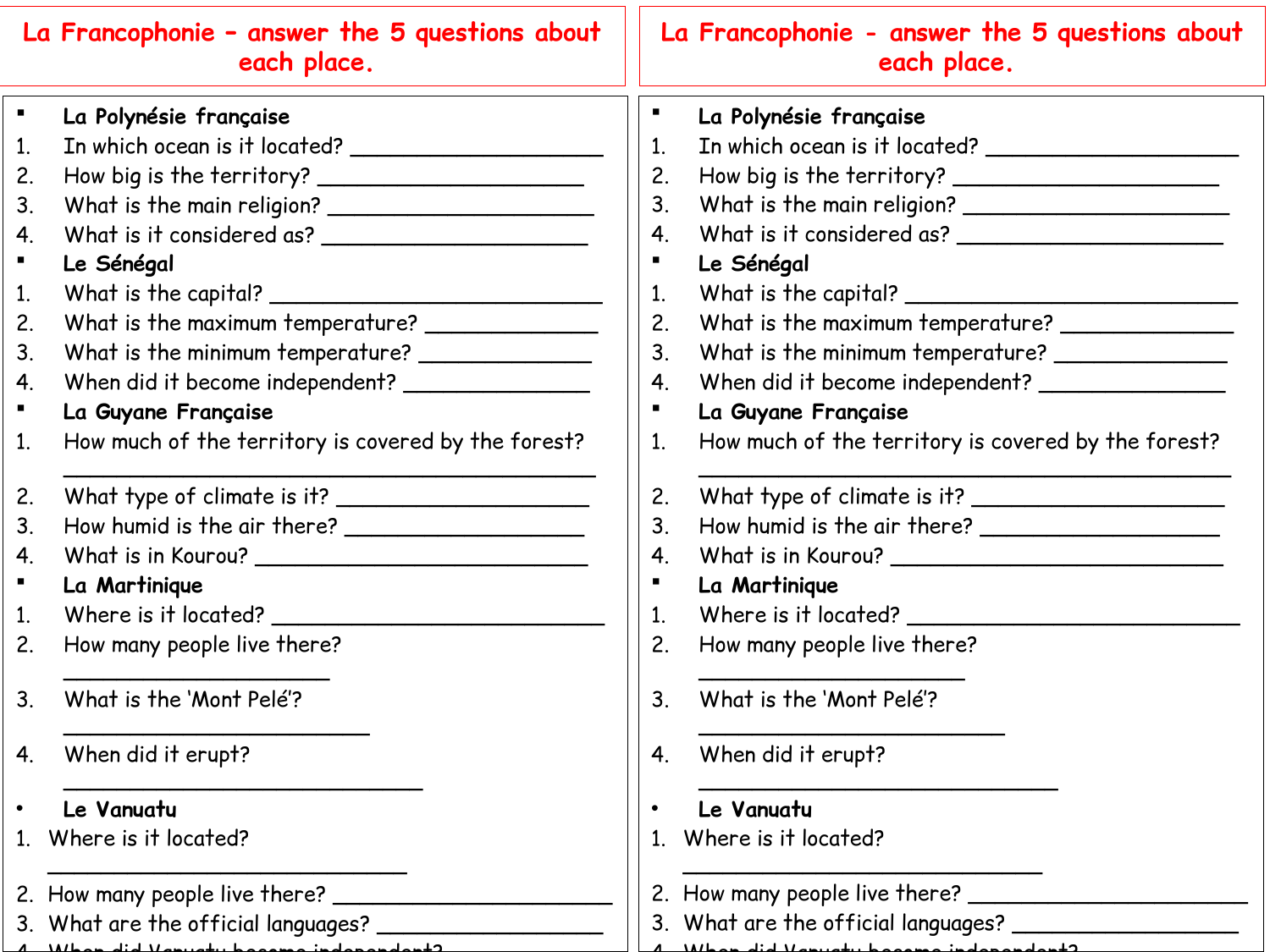

La Francophonie – answer the 5 questions about each place.

La Francophonie - answer the 5 questions about each place.

La Polynésie française
In which ocean is it located? ___________________
How big is the territory? ____________________
What is the main religion? ____________________
What is it considered as? ____________________
Le Sénégal
What is the capital? _________________________
What is the maximum temperature? _____________
What is the minimum temperature? _____________
When did it become independent? ______________
La Guyane Française
How much of the territory is covered by the forest? ________________________________________
What type of climate is it? ___________________
How humid is the air there? __________________
What is in Kourou? _________________________
La Martinique
Where is it located? _________________________
How many people live there? ____________________
What is the ‘Mont Pelé’? _______________________
When did it erupt? ___________________________
Le Vanuatu
Where is it located? ___________________________
How many people live there? _____________________
What are the official languages? _________________
When did Vanuatu become independent? ____________
Which countries did it become independent from? __________________________________________

La Polynésie française
In which ocean is it located? ___________________
How big is the territory? ____________________
What is the main religion? ____________________
What is it considered as? ____________________
Le Sénégal
What is the capital? _________________________
What is the maximum temperature? _____________
What is the minimum temperature? _____________
When did it become independent? ______________
La Guyane Française
How much of the territory is covered by the forest? ________________________________________
What type of climate is it? ___________________
How humid is the air there? __________________
What is in Kourou? _________________________
La Martinique
Where is it located? _________________________
How many people live there? ____________________
What is the ‘Mont Pelé’? _______________________
When did it erupt? ___________________________
Le Vanuatu
Where is it located? ___________________________
How many people live there? _____________________
What are the official languages? _________________
When did Vanuatu become independent? ____________
Which countries did it become independent from? __________________________________________